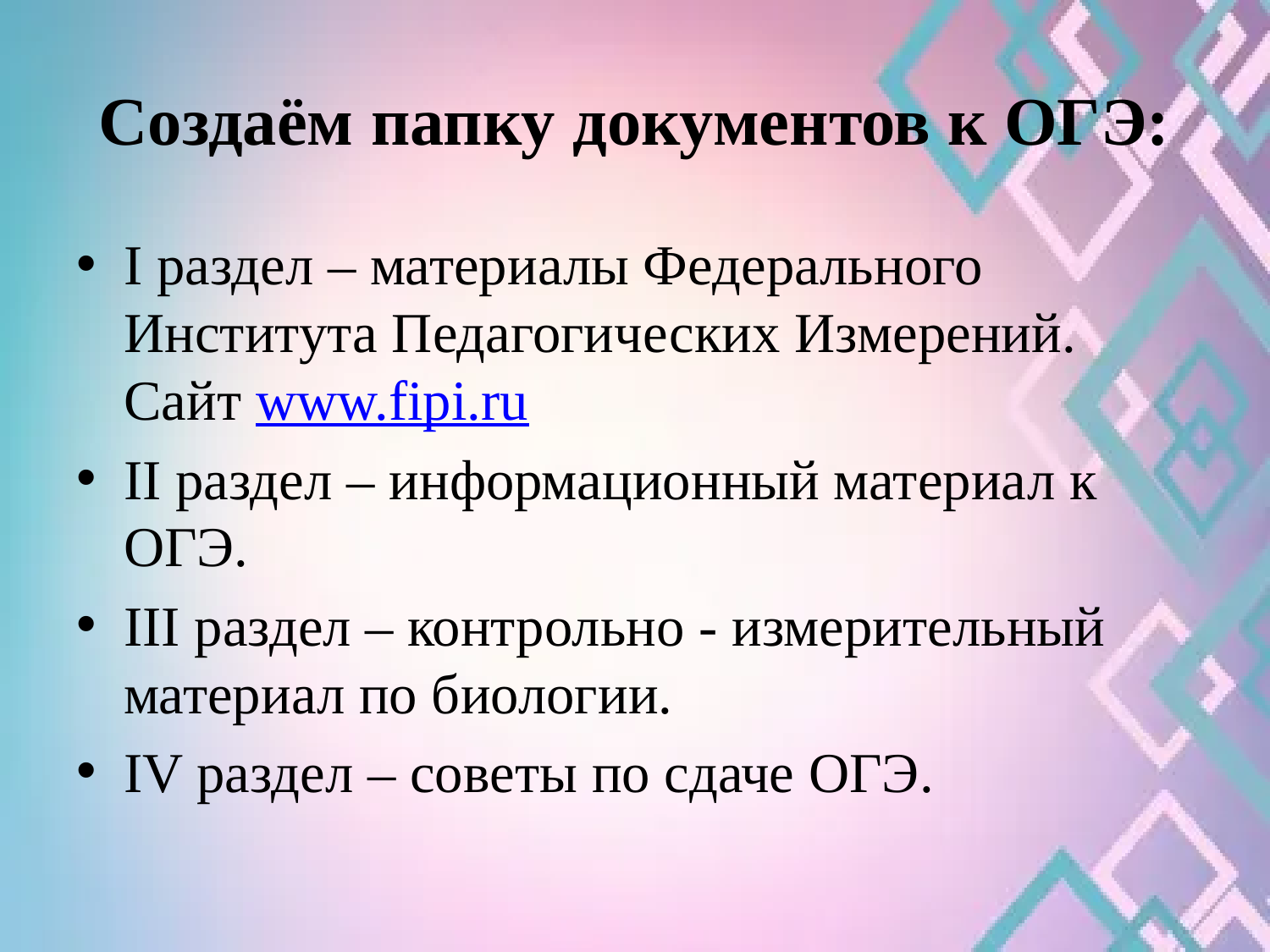

# Создаём папку документов к ОГЭ:
I раздел – материалы Федерального Института Педагогических Измерений. Сайт www.fipi.ru
II раздел – информационный материал к ОГЭ.
III раздел – контрольно - измерительный материал по биологии.
IV раздел – советы по сдаче ОГЭ.